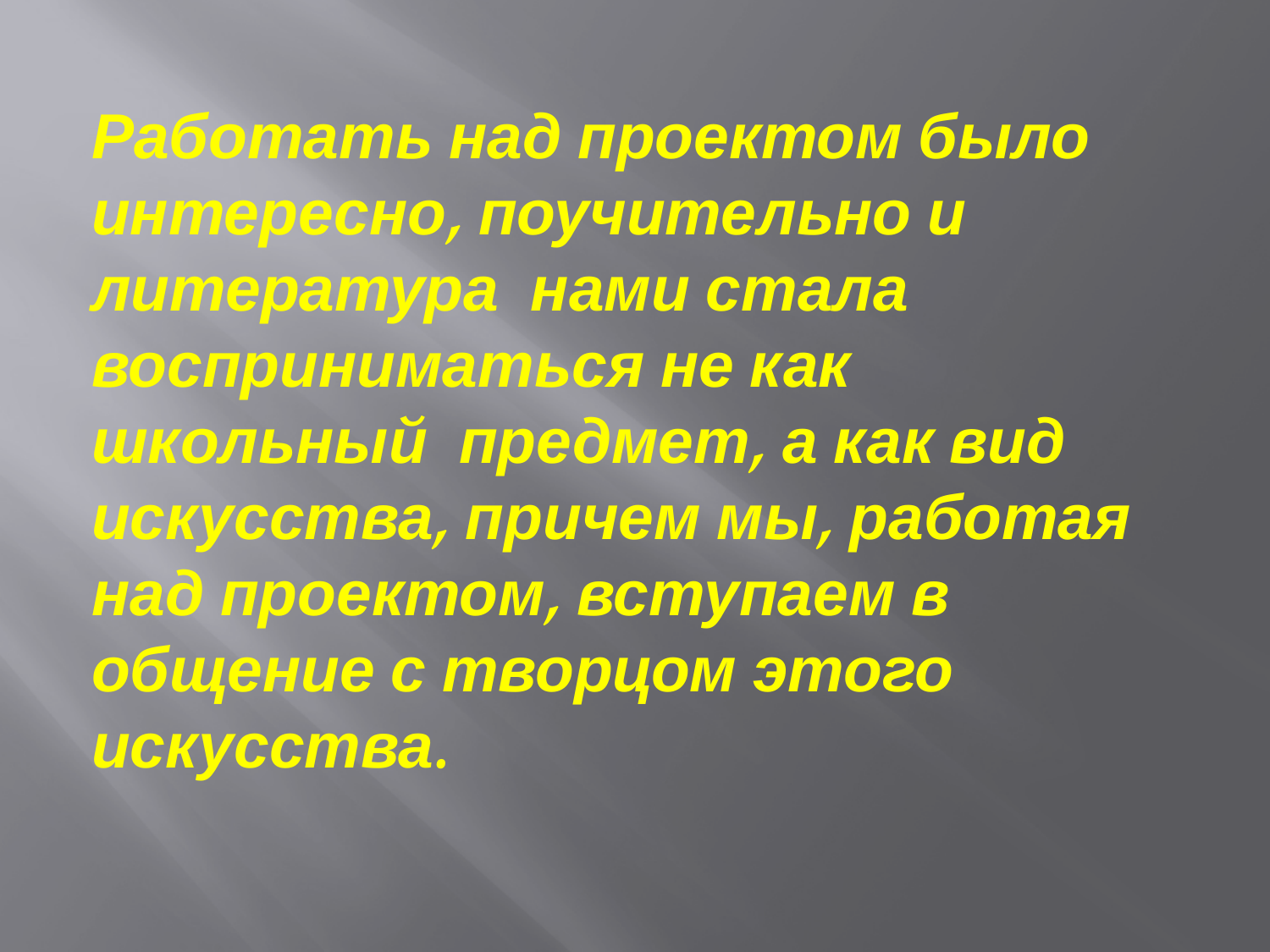

Работать над проектом было  интересно, поучительно и  литература  нами стала восприниматься не как школьный  предмет, а как вид искусства, причем мы, работая над проектом, вступаем в общение с творцом этого искусства.